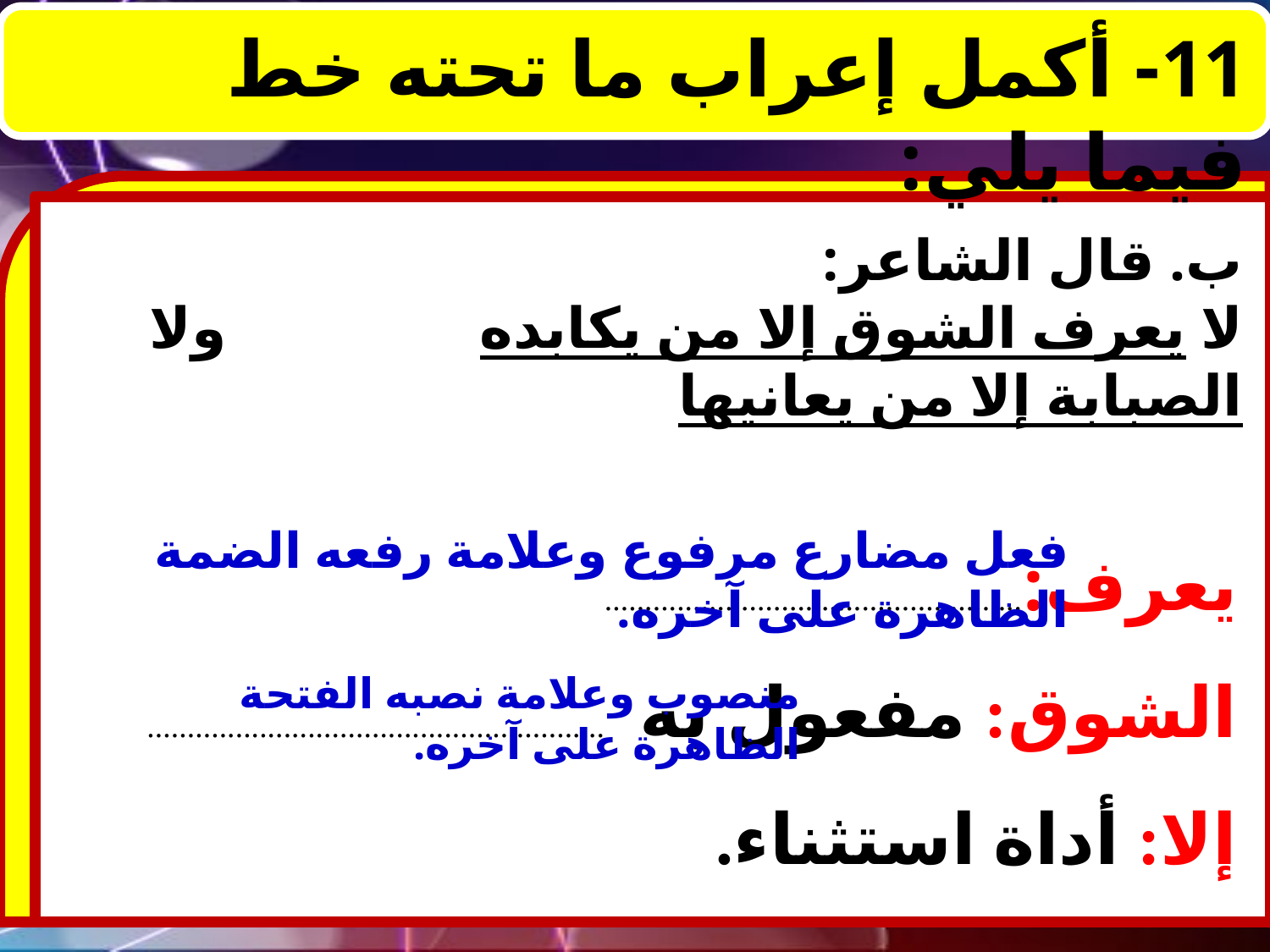

11- أكمل إعراب ما تحته خط فيما يلي:

ب. قال الشاعر:
لا يعرف الشوق إلا من يكابده			ولا الصبابة إلا من يعانيها
يعرف:....................................................
الشوق: مفعول به  .........................................................
إلا: أداة استثناء.
فعل مضارع مرفوع وعلامة رفعه الضمة الظاهرة على آخره.
منصوب وعلامة نصبه الفتحة الظاهرة على آخره.